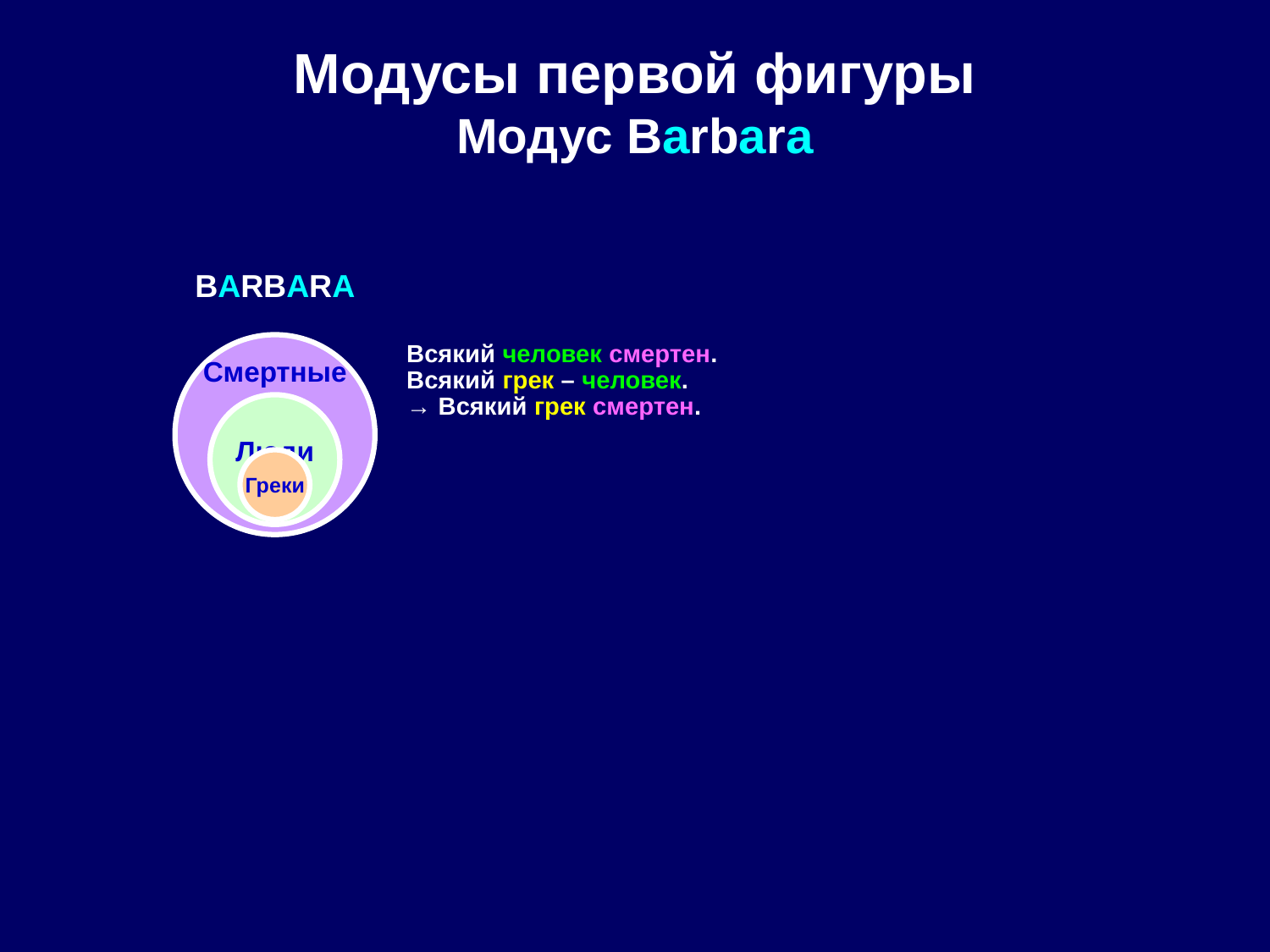

# Модусы первой фигуры Модус Barbara
BARBARA
Смертные
Всякий человек смертен.
Всякий грек – человек.
→ Всякий грек смертен.
Люди
Греки